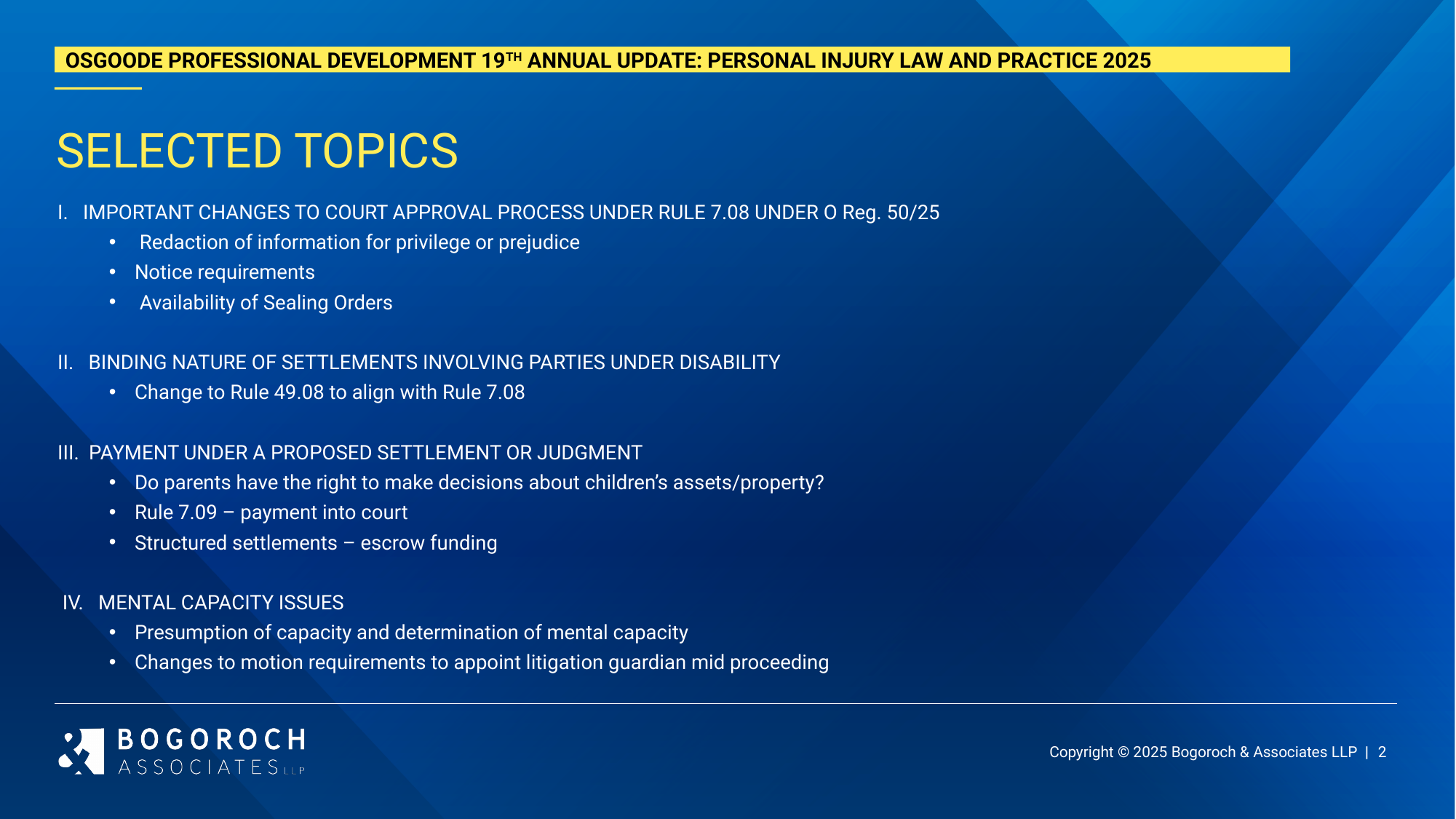

# SELECTED TOPICS
I.   IMPORTANT CHANGES TO COURT APPROVAL PROCESS UNDER RULE 7.08 UNDER O Reg. 50/25
 Redaction of information for privilege or prejudice
Notice requirements
 Availability of Sealing Orders

II.   BINDING NATURE OF SETTLEMENTS INVOLVING PARTIES UNDER DISABILITY
Change to Rule 49.08 to align with Rule 7.08

III.  PAYMENT UNDER A PROPOSED SETTLEMENT OR JUDGMENT
Do parents have the right to make decisions about children’s assets/property?
Rule 7.09 – payment into court
Structured settlements – escrow funding

 IV.   MENTAL CAPACITY ISSUES
Presumption of capacity and determination of mental capacity
Changes to motion requirements to appoint litigation guardian mid proceeding